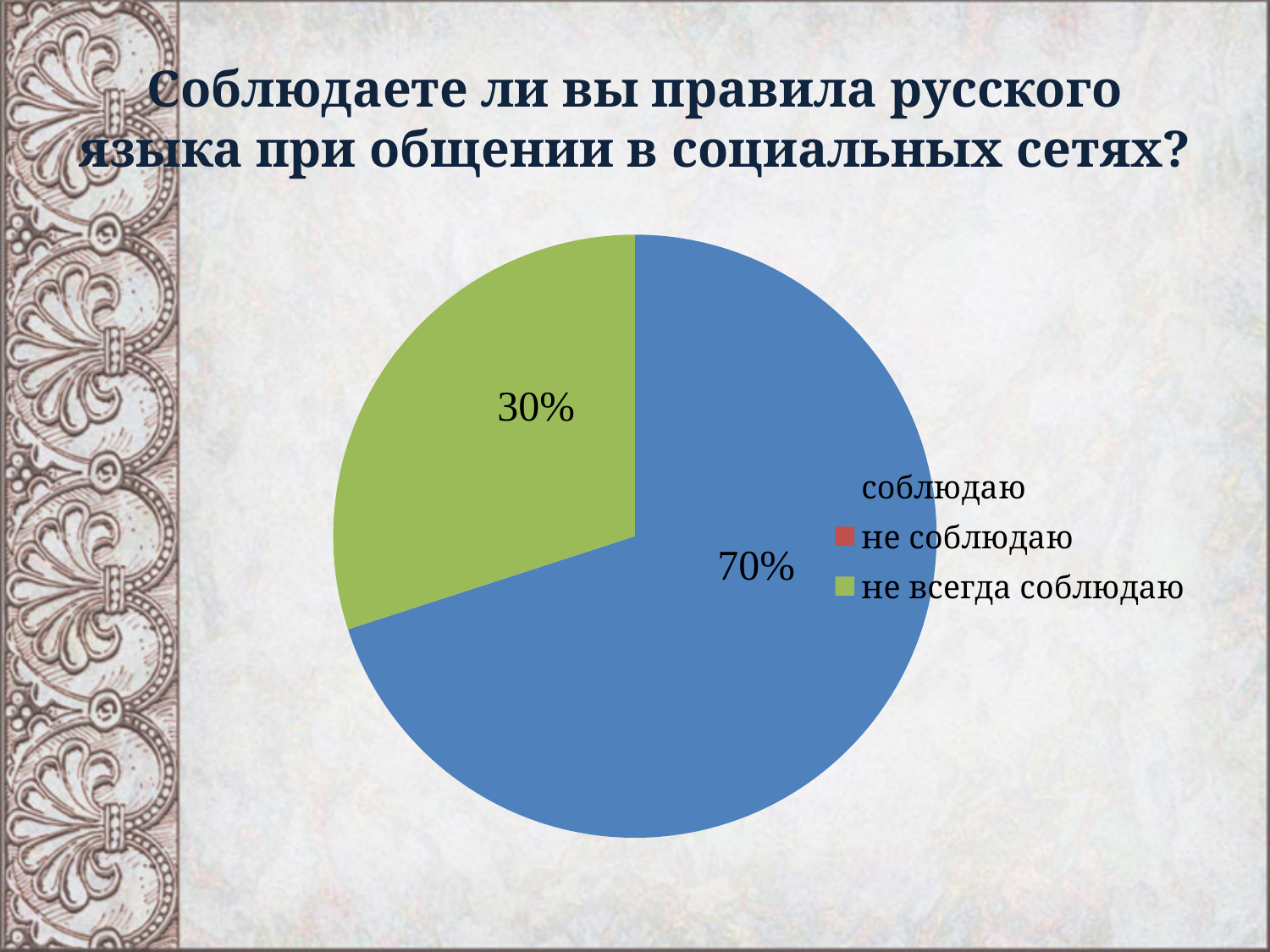

# Соблюдаете ли вы правила русского языка при общении в социальных сетях?

### Chart

| Category | Столбец1 |
|---|---|
| соблюдаю | 70.0 |
| не соблюдаю | 0.0 |
| не всегда соблюдаю | 30.0 |